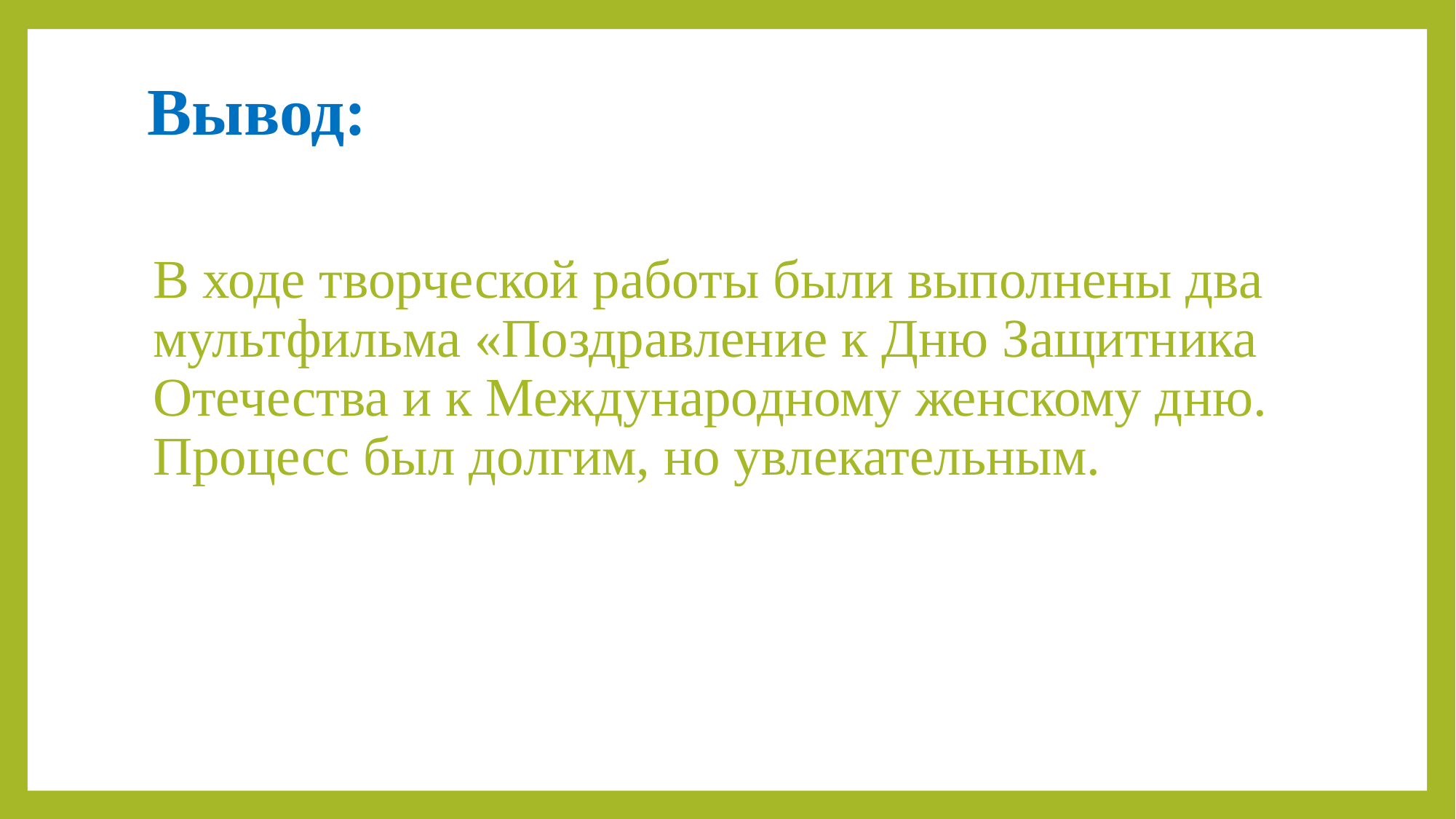

# Вывод:
В ходе творческой работы были выполнены два мультфильма «Поздравление к Дню Защитника Отечества и к Международному женскому дню. Процесс был долгим, но увлекательным.